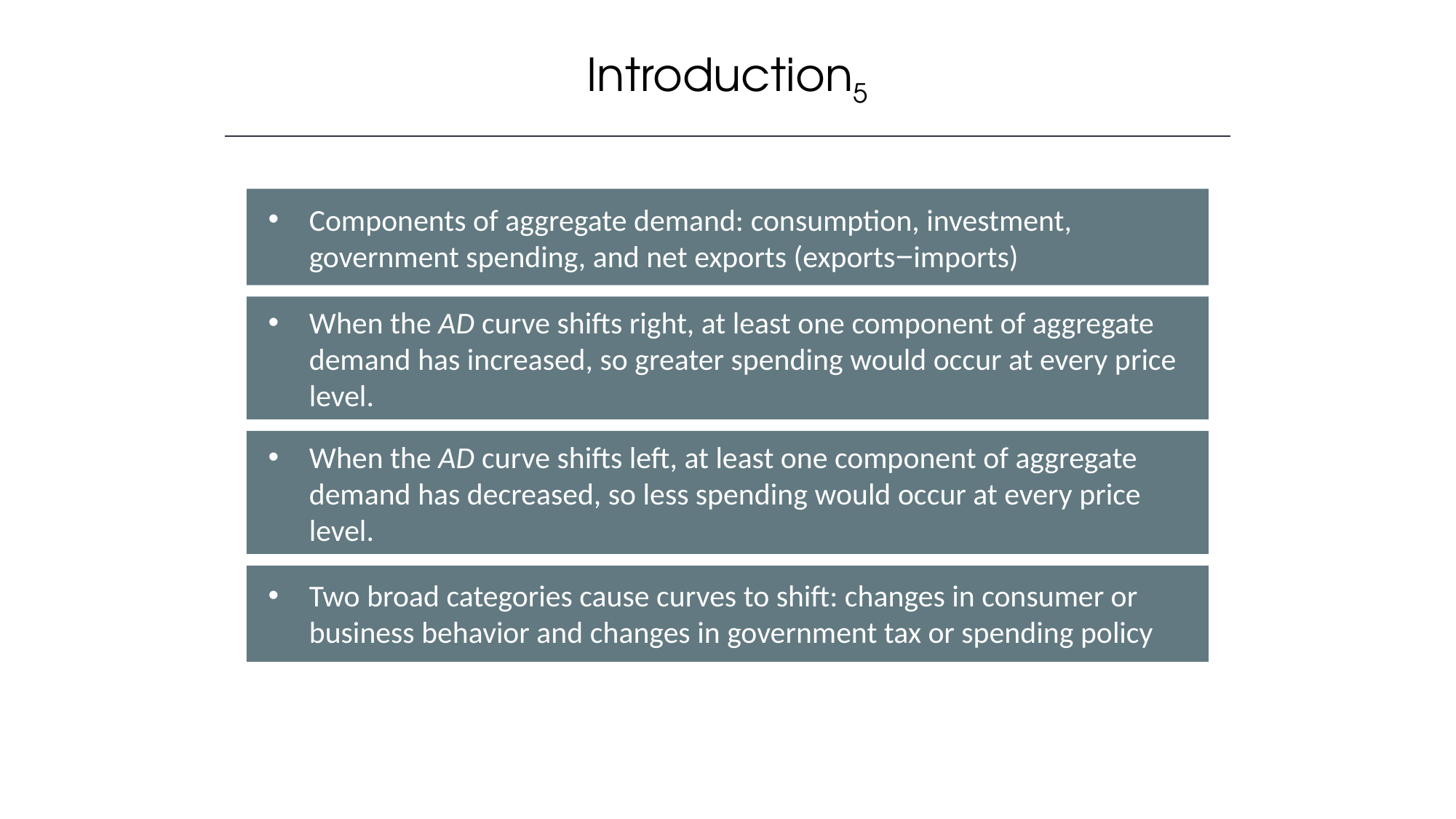

Introduction5

Components of aggregate demand: consumption, investment, government spending, and net exports (exports−imports)

When the AD curve shifts right, at least one component of aggregate demand has increased, so greater spending would occur at every price level.

When the AD curve shifts left, at least one component of aggregate demand has decreased, so less spending would occur at every price level.

Two broad categories cause curves to shift: changes in consumer or business behavior and changes in government tax or spending policy